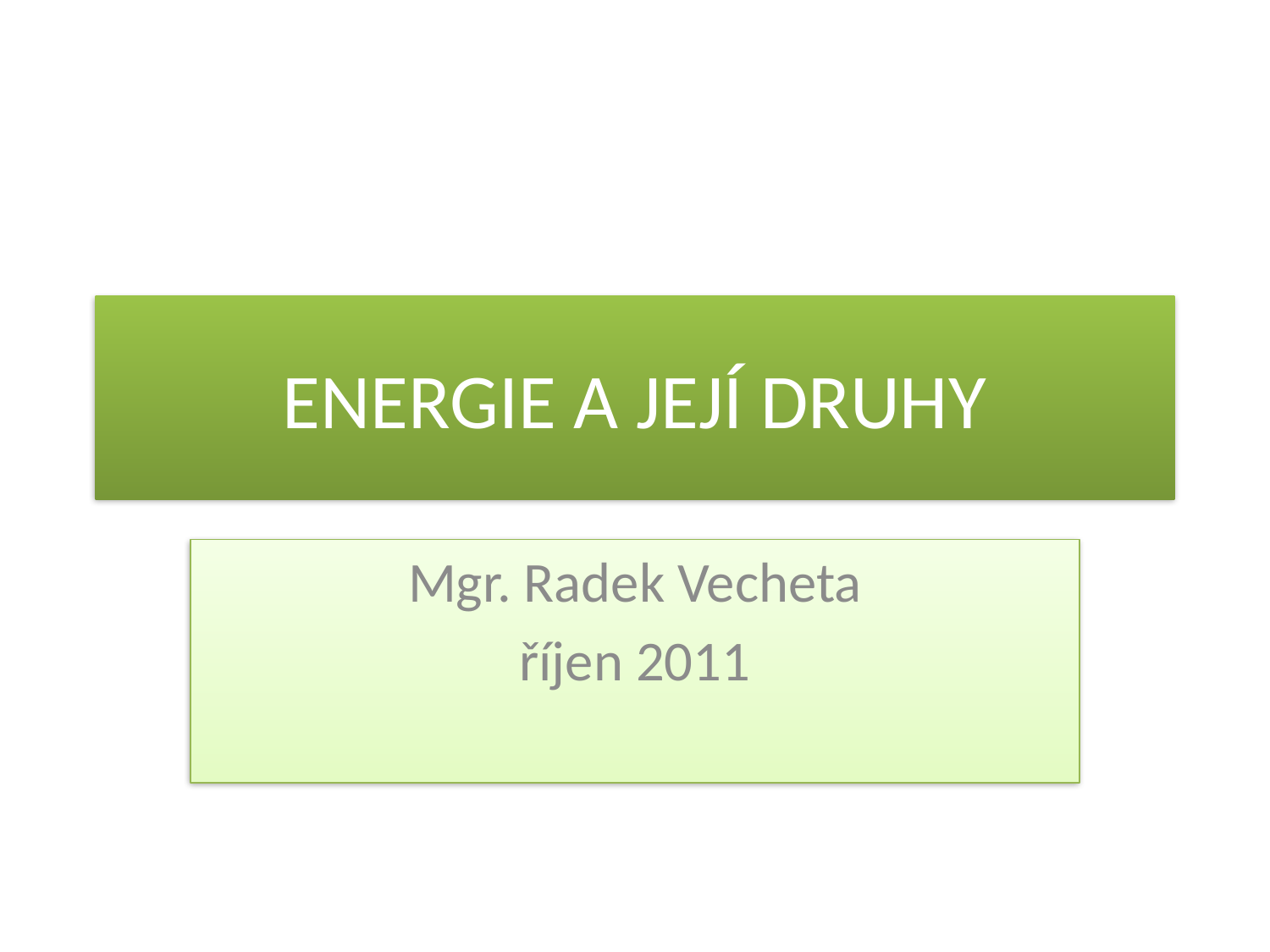

# ENERGIE A JEJÍ DRUHY
Mgr. Radek Vecheta
říjen 2011